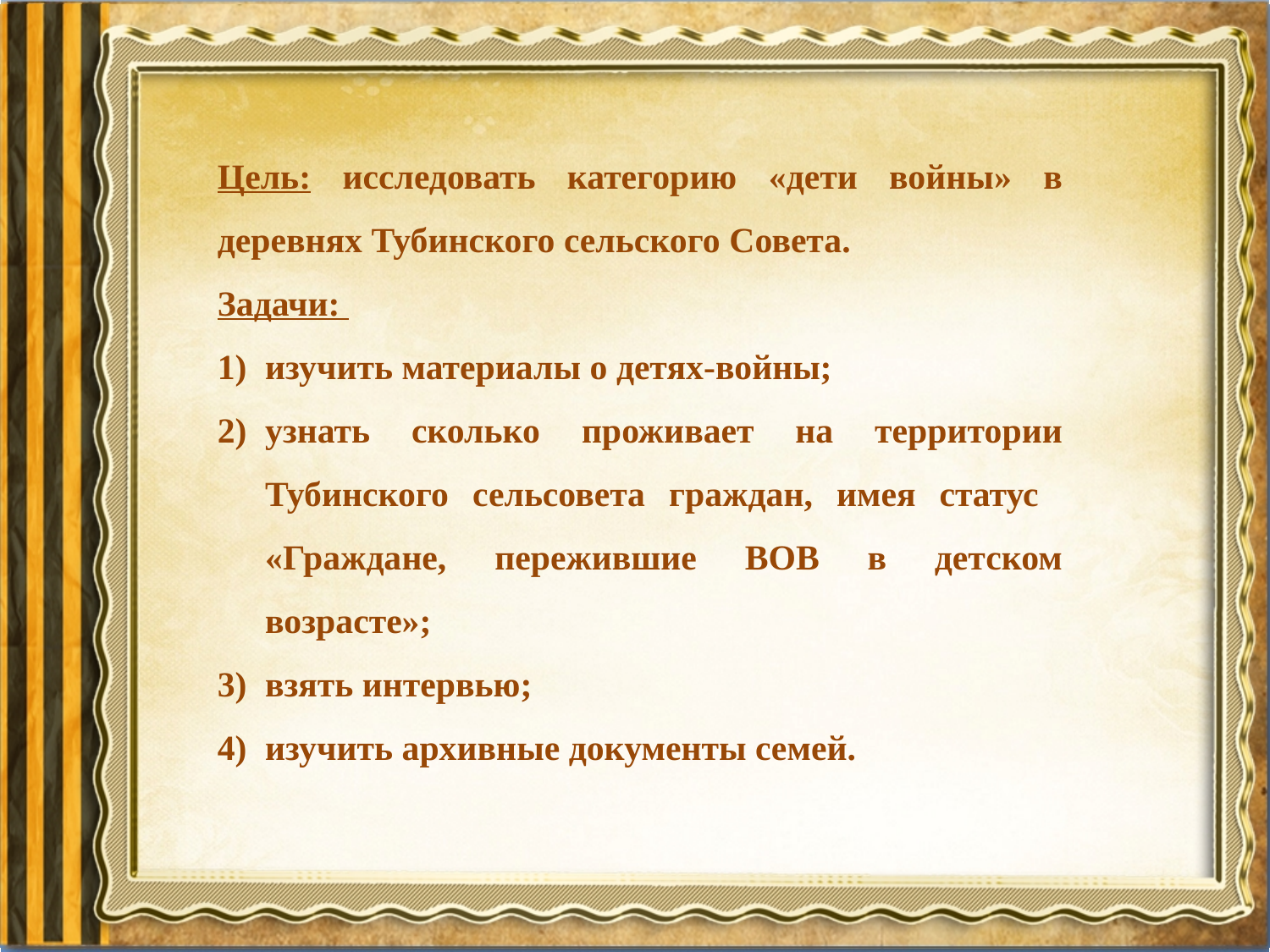

Цель: исследовать категорию «дети войны» в деревнях Тубинского сельского Совета.
Задачи:
изучить материалы о детях-войны;
узнать сколько проживает на территории Тубинского сельсовета граждан, имея статус  «Граждане, пережившие ВОВ в детском возрасте»;
взять интервью;
изучить архивные документы семей.